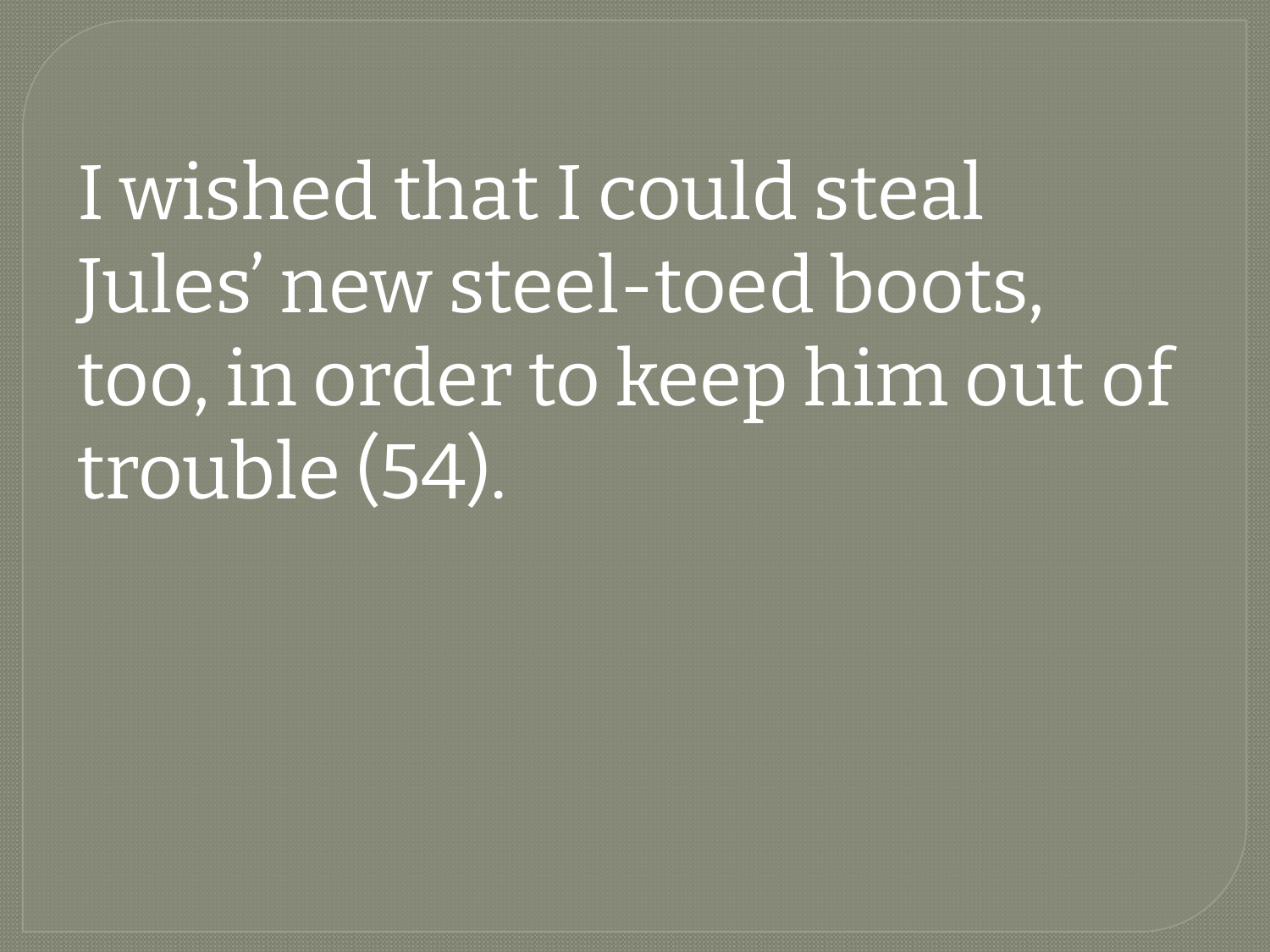

I wished that I could steal Jules’ new steel-toed boots, too, in order to keep him out of trouble (54).